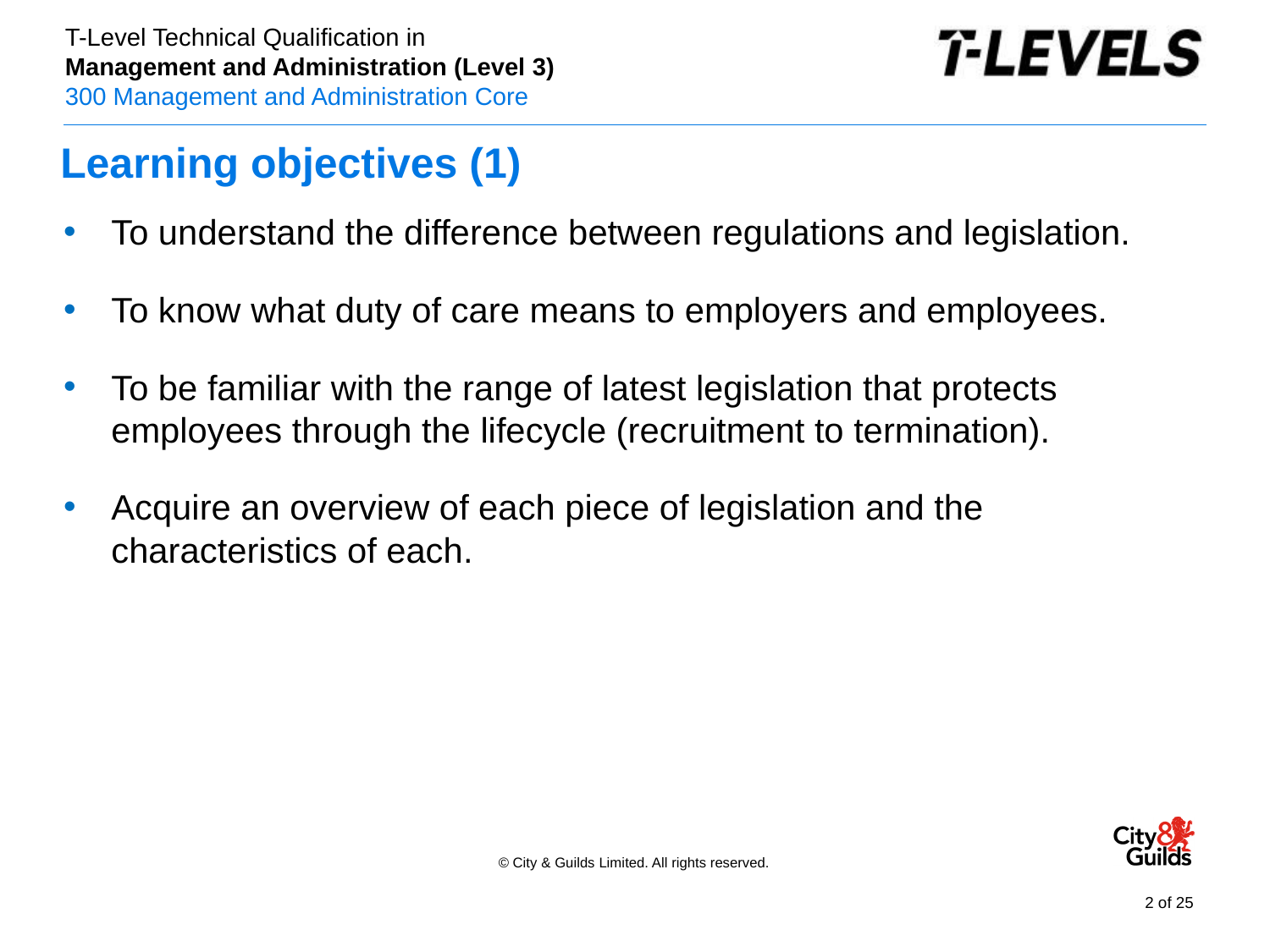

# Learning objectives (1)
To understand the difference between regulations and legislation.
To know what duty of care means to employers and employees.
To be familiar with the range of latest legislation that protects employees through the lifecycle (recruitment to termination).
Acquire an overview of each piece of legislation and the characteristics of each.